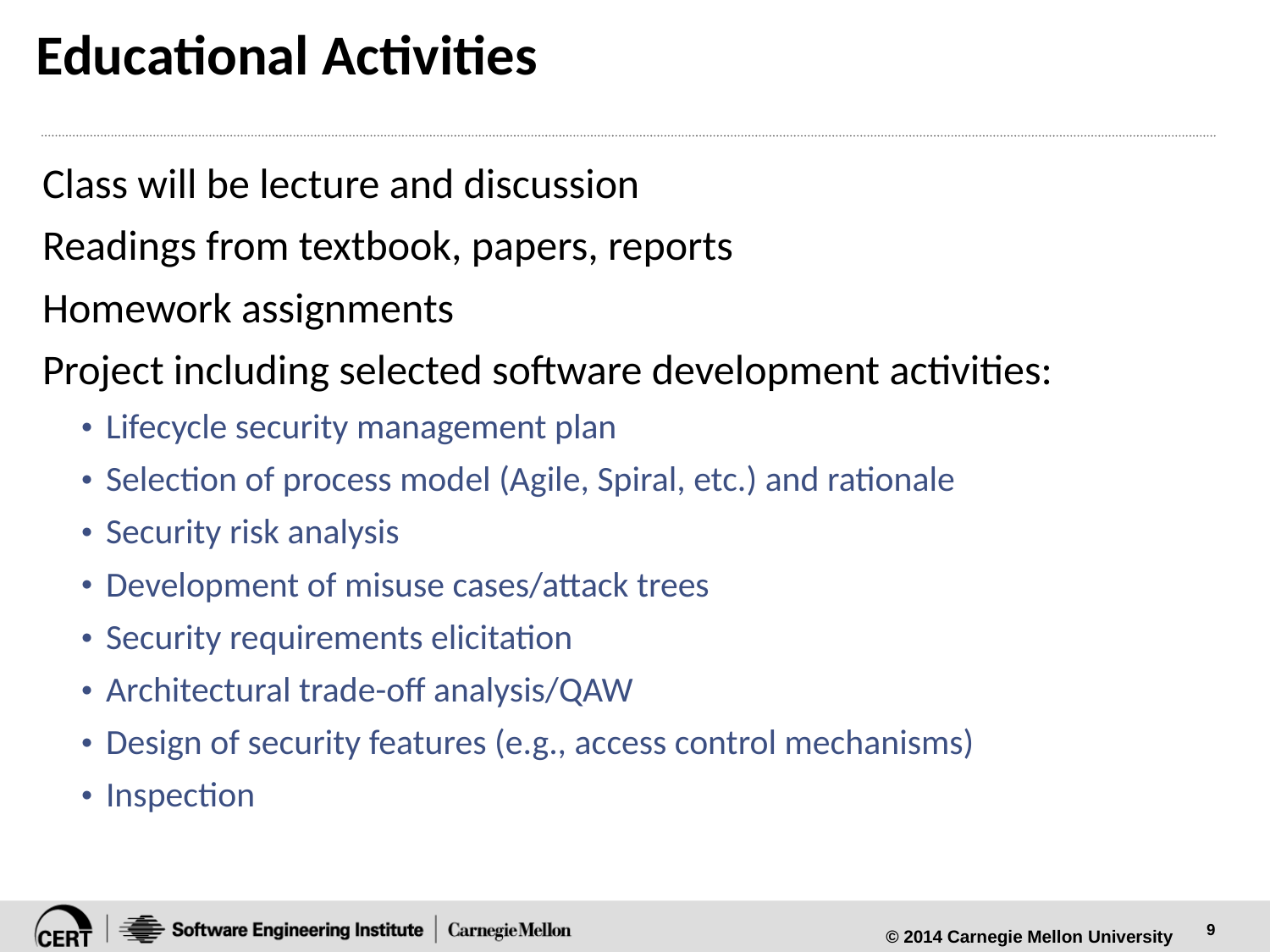

# Educational Activities
Class will be lecture and discussion
Readings from textbook, papers, reports
Homework assignments
Project including selected software development activities:
Lifecycle security management plan
Selection of process model (Agile, Spiral, etc.) and rationale
Security risk analysis
Development of misuse cases/attack trees
Security requirements elicitation
Architectural trade-off analysis/QAW
Design of security features (e.g., access control mechanisms)
Inspection